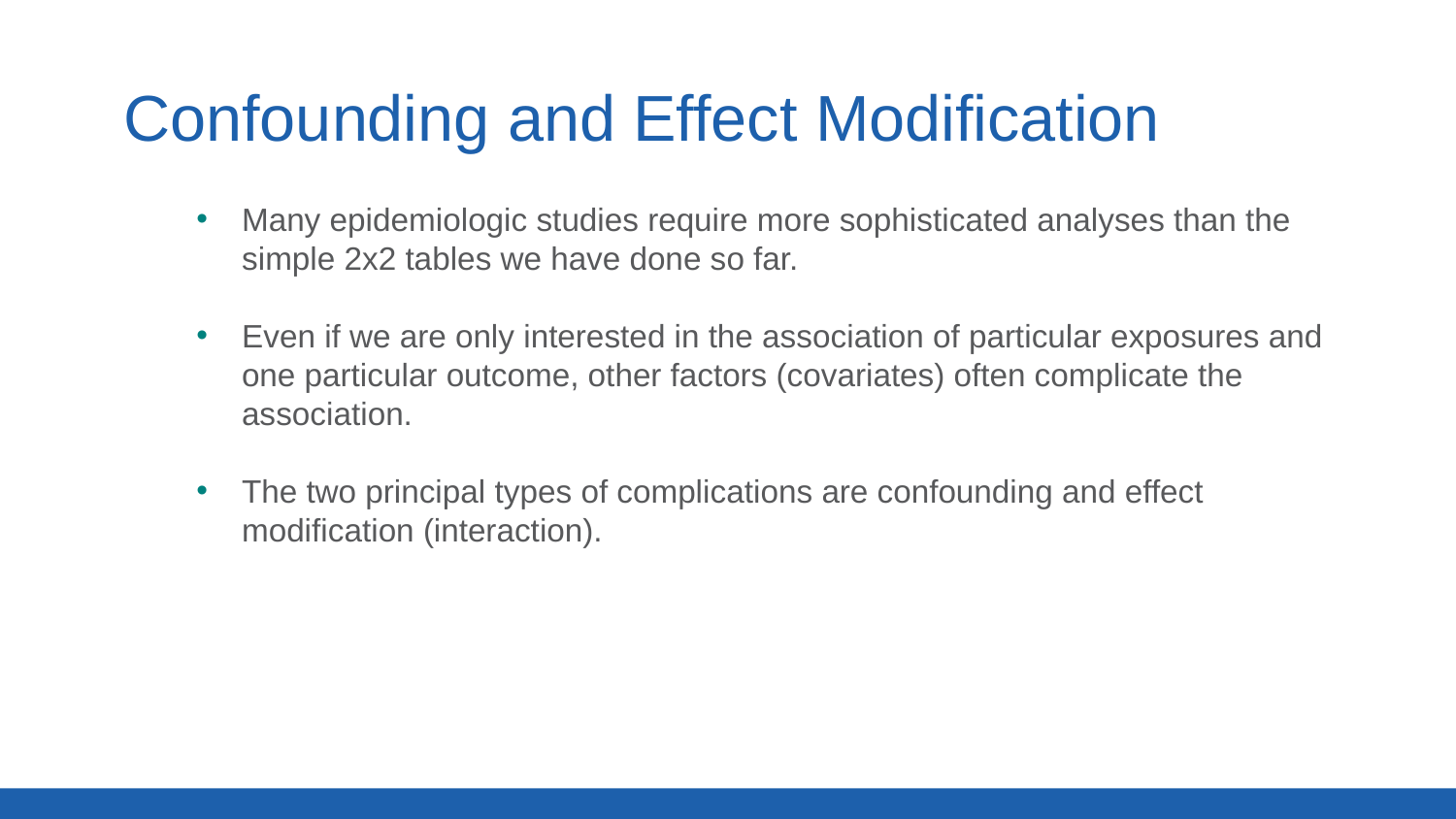

Confounding and Effect Modification
Many epidemiologic studies require more sophisticated analyses than the simple 2x2 tables we have done so far.

Even if we are only interested in the association of particular exposures and one particular outcome, other factors (covariates) often complicate the association.

The two principal types of complications are confounding and effect
modification (interaction).